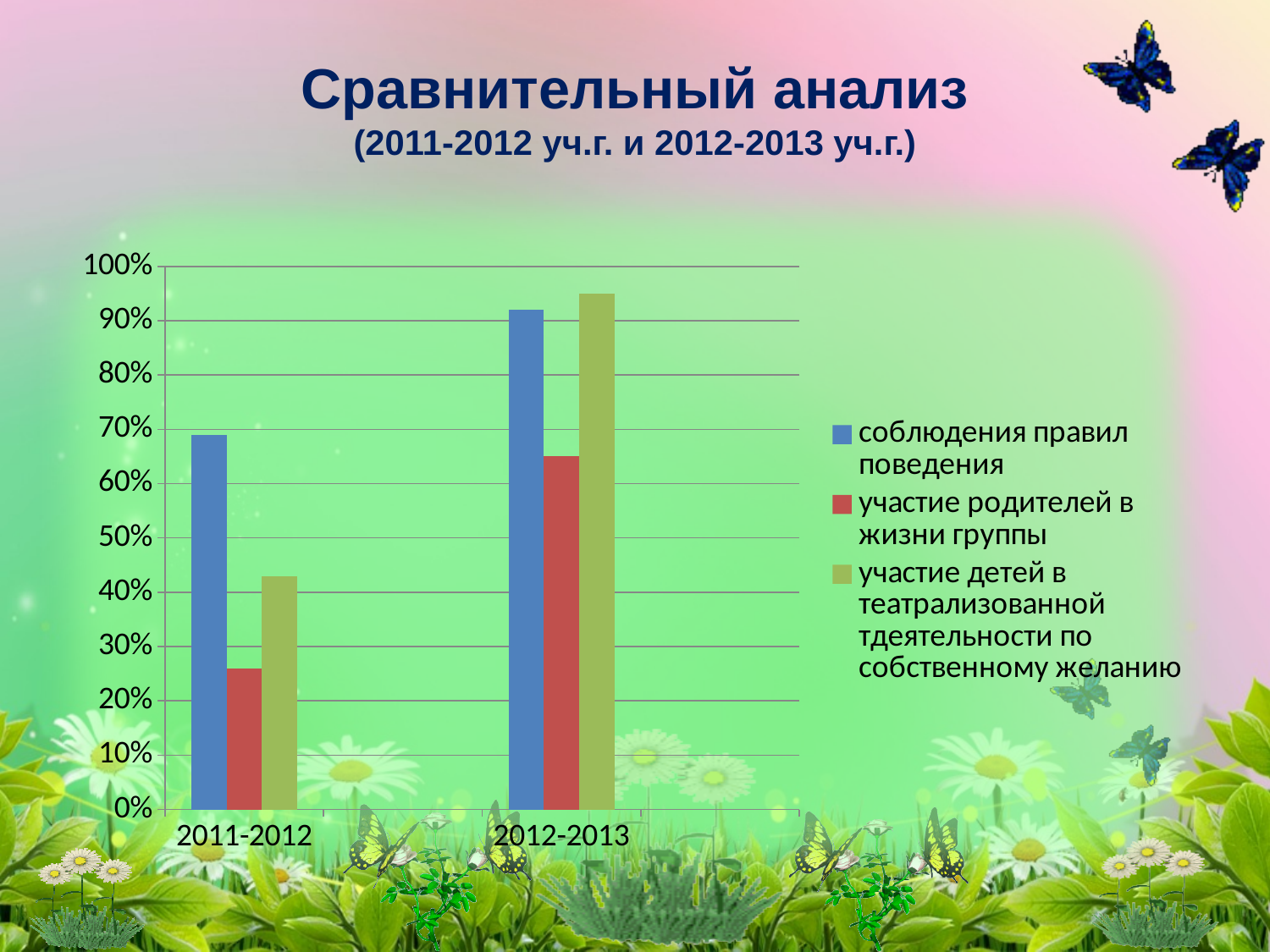

# Сравнительный анализ (2011-2012 уч.г. и 2012-2013 уч.г.)

### Chart

| Category | соблюдения правил поведения | участие родителей в жизни группы | участие детей в театрализованной тдеятельности по собственному желанию |
|---|---|---|---|
| 2011-2012 | 0.6900000000000006 | 0.26 | 0.4300000000000004 |
|  | None | None | None |
| 2012-2013 | 0.92 | 0.650000000000001 | 0.9500000000000006 |